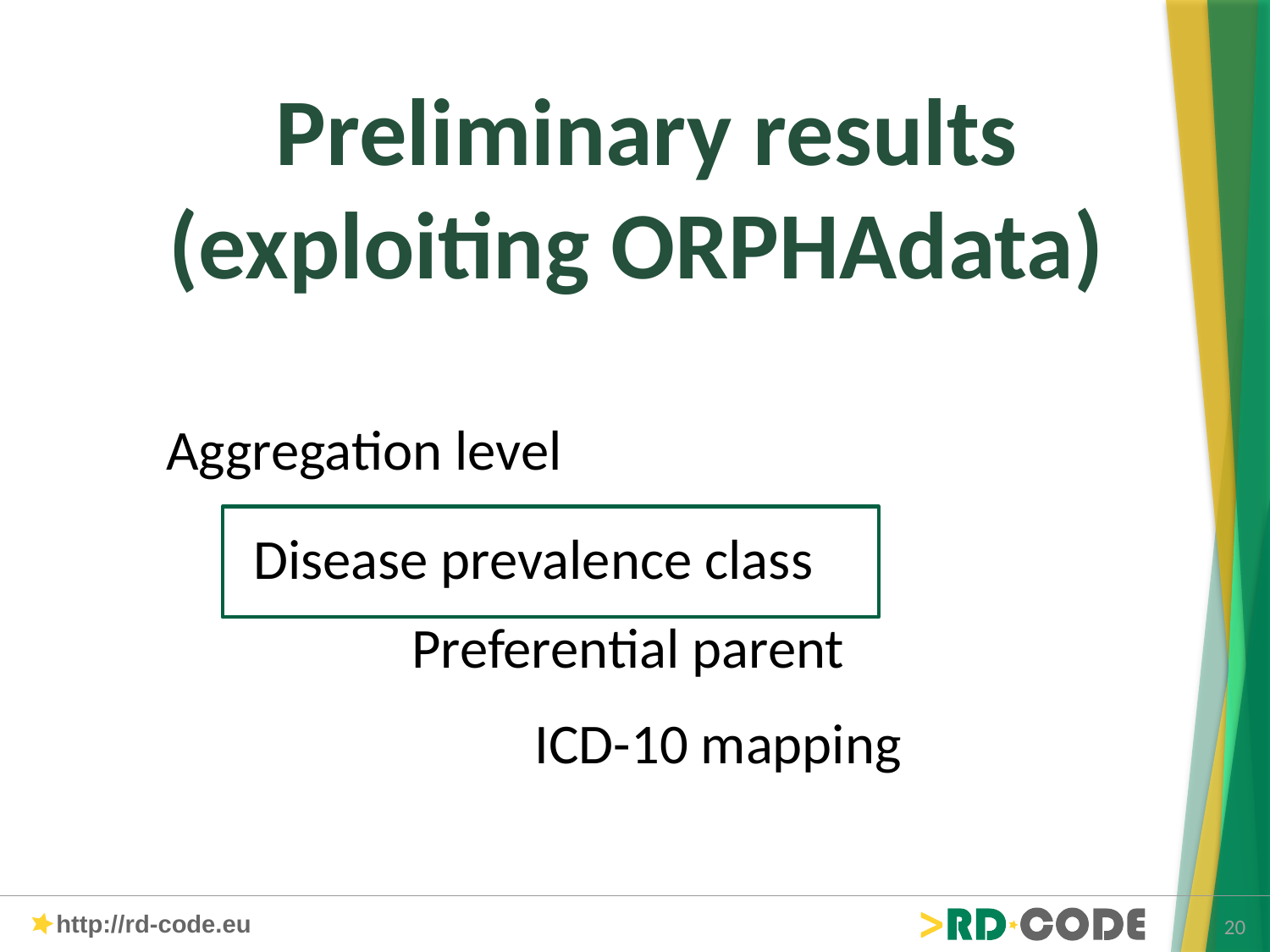

Preliminary results
(exploiting ORPHAdata)
Aggregation level

Disease prevalence class
Preferential parent
ICD-10 mapping
20